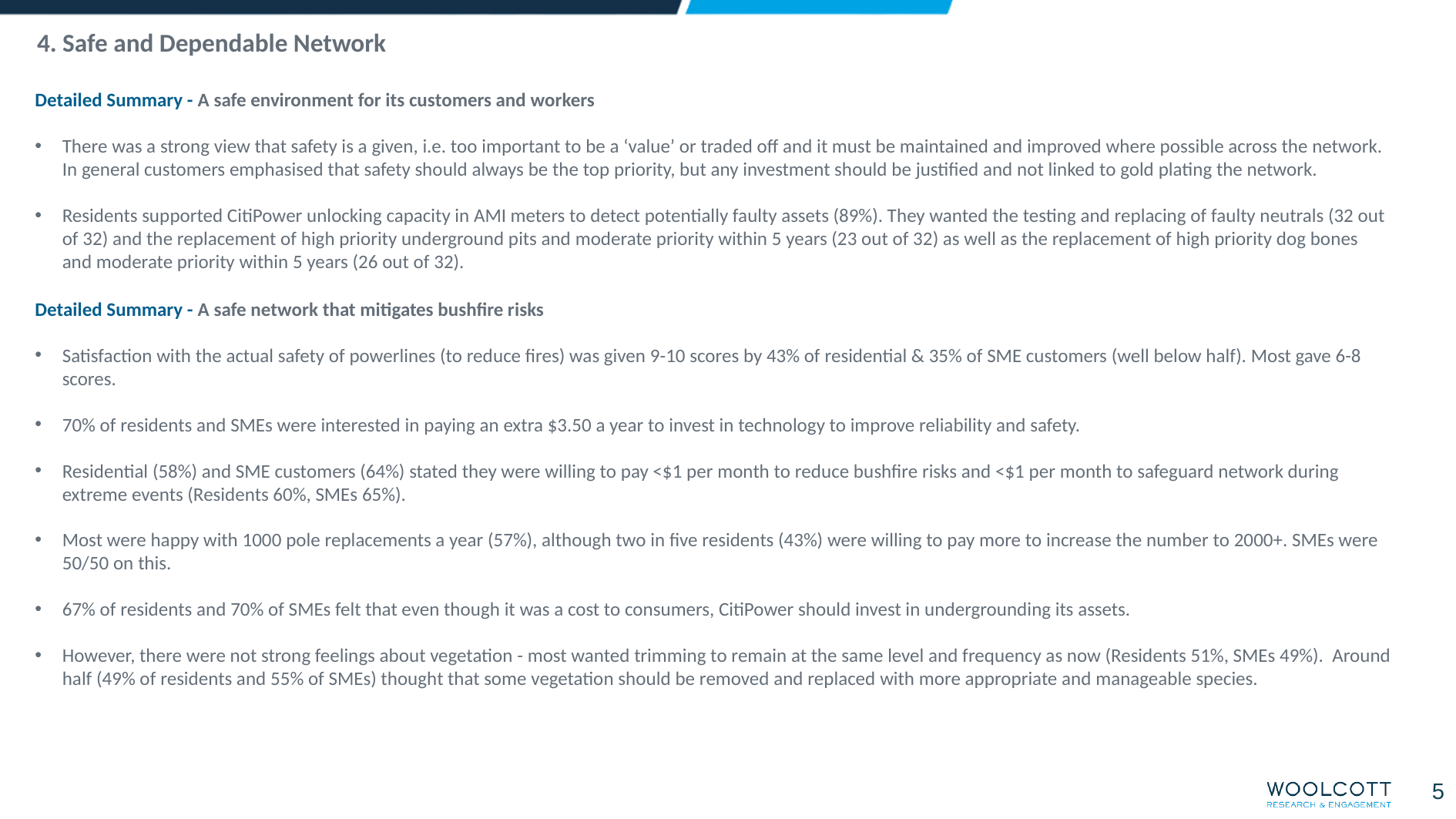

4. Safe and Dependable Network
Detailed Summary - A safe environment for its customers and workers

There was a strong view that safety is a given, i.e. too important to be a ‘value’ or traded off and it must be maintained and improved where possible across the network. In general customers emphasised that safety should always be the top priority, but any investment should be justified and not linked to gold plating the network.

Residents supported CitiPower unlocking capacity in AMI meters to detect potentially faulty assets (89%). They wanted the testing and replacing of faulty neutrals (32 out of 32) and the replacement of high priority underground pits and moderate priority within 5 years (23 out of 32) as well as the replacement of high priority dog bones and moderate priority within 5 years (26 out of 32).
Detailed Summary - A safe network that mitigates bushfire risks

Satisfaction with the actual safety of powerlines (to reduce fires) was given 9-10 scores by 43% of residential & 35% of SME customers (well below half). Most gave 6-8 scores.

70% of residents and SMEs were interested in paying an extra $3.50 a year to invest in technology to improve reliability and safety.

Residential (58%) and SME customers (64%) stated they were willing to pay <$1 per month to reduce bushfire risks and <$1 per month to safeguard network during extreme events (Residents 60%, SMEs 65%).

Most were happy with 1000 pole replacements a year (57%), although two in five residents (43%) were willing to pay more to increase the number to 2000+. SMEs were 50/50 on this.

67% of residents and 70% of SMEs felt that even though it was a cost to consumers, CitiPower should invest in undergrounding its assets.

However, there were not strong feelings about vegetation - most wanted trimming to remain at the same level and frequency as now (Residents 51%, SMEs 49%).  Around half (49% of residents and 55% of SMEs) thought that some vegetation should be removed and replaced with more appropriate and manageable species.